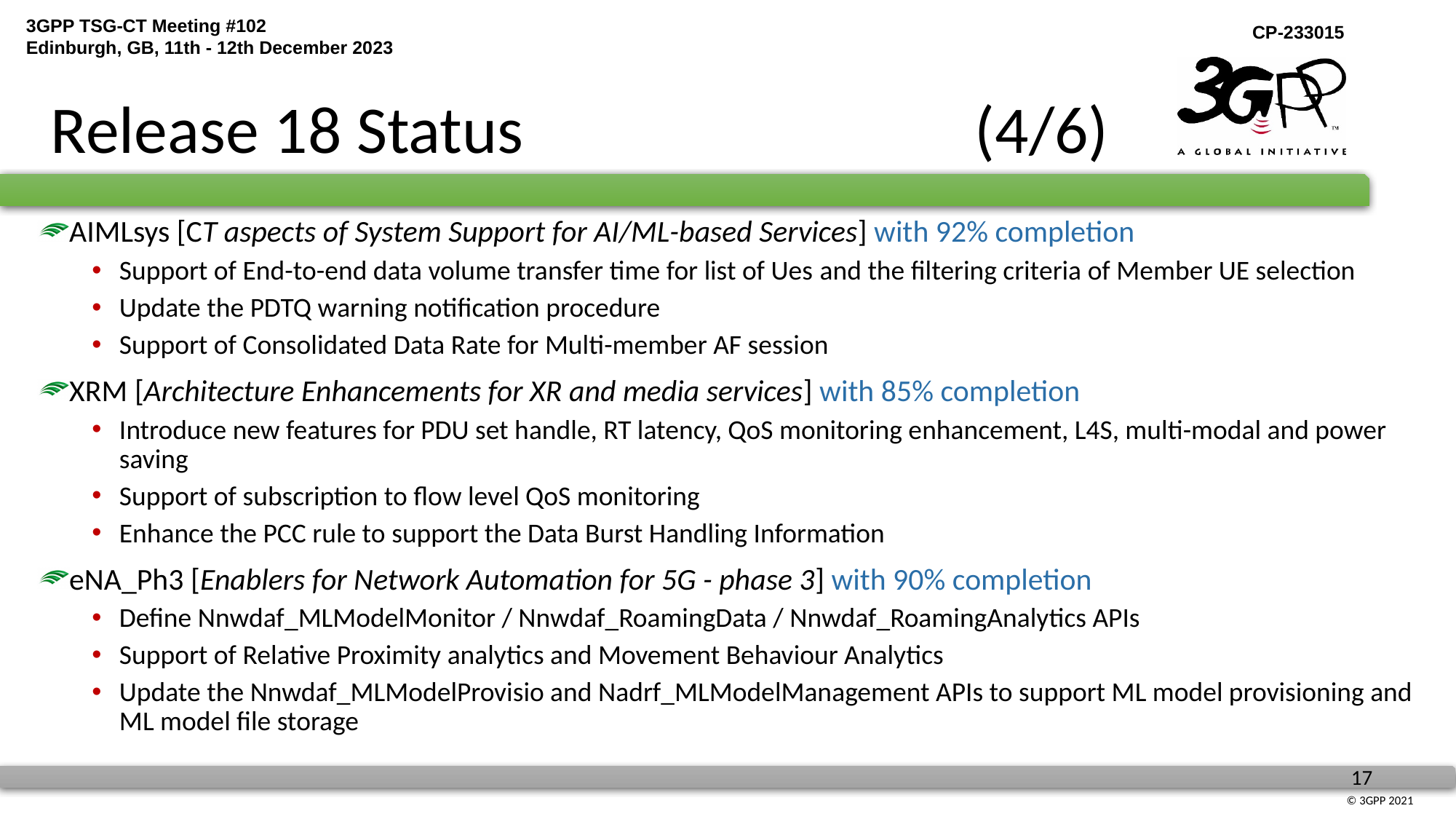

# Release 18 Status                              (4/6)
AIMLsys [CT aspects of System Support for AI/ML-based Services] with 92% completion
Support of End-to-end data volume transfer time for list of Ues and the filtering criteria of Member UE selection
Update the PDTQ warning notification procedure
Support of Consolidated Data Rate for Multi-member AF session
XRM [Architecture Enhancements for XR and media services] with 85% completion
Introduce new features for PDU set handle, RT latency, QoS monitoring enhancement, L4S, multi-modal and power saving
Support of subscription to flow level QoS monitoring
Enhance the PCC rule to support the Data Burst Handling Information
eNA_Ph3 [Enablers for Network Automation for 5G - phase 3] with 90% completion
Define Nnwdaf_MLModelMonitor / Nnwdaf_RoamingData / Nnwdaf_RoamingAnalytics APIs
Support of Relative Proximity analytics and Movement Behaviour Analytics
Update the Nnwdaf_MLModelProvisio and Nadrf_MLModelManagement APIs to support ML model provisioning and ML model file storage